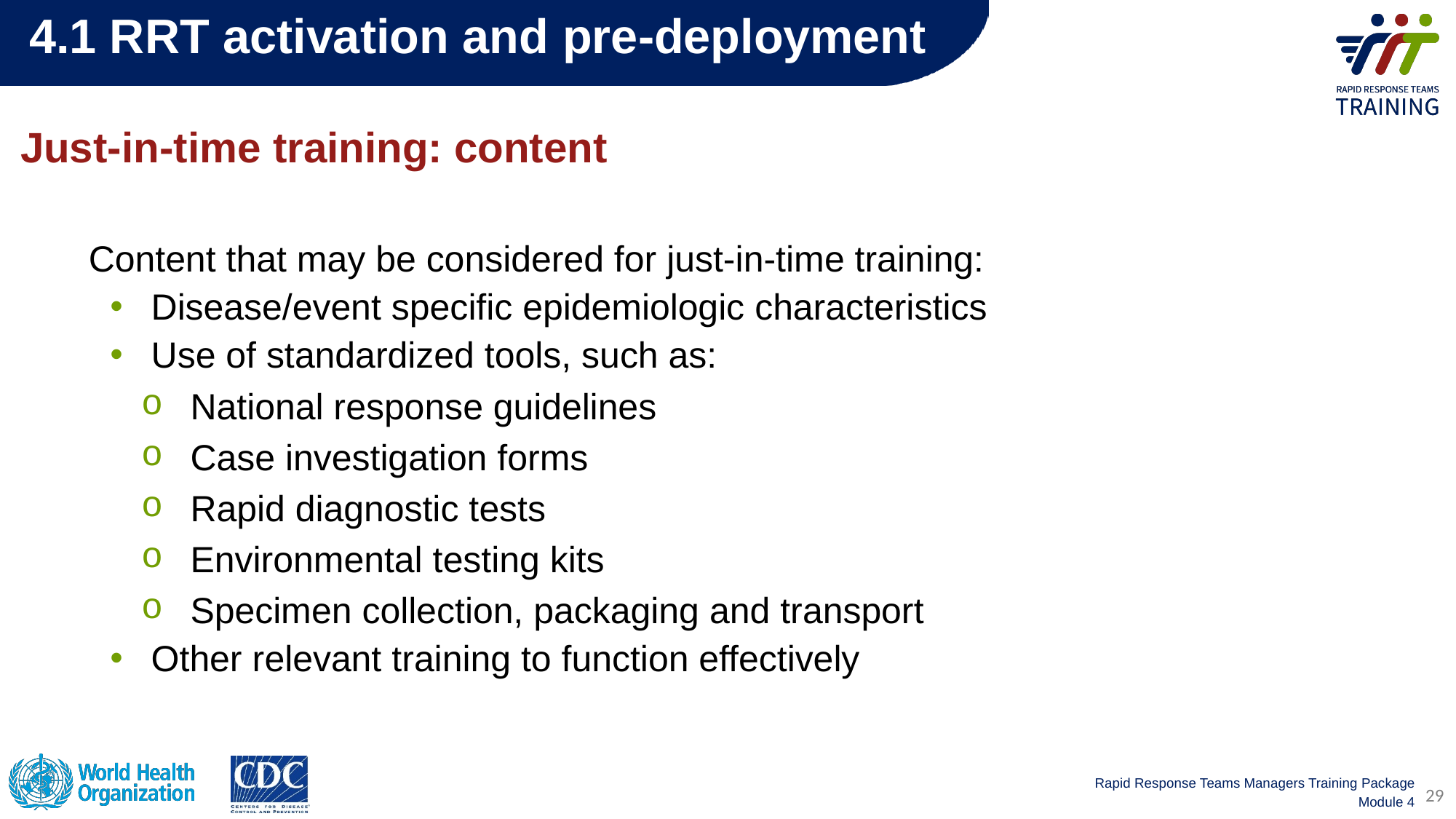

4.1 RRT activation and pre-deployment
# Just-in-time training: content
Content that may be considered for just-in-time training:
Disease/event specific epidemiologic characteristics
Use of standardized tools, such as:
National response guidelines
Case investigation forms
Rapid diagnostic tests
Environmental testing kits
Specimen collection, packaging and transport
Other relevant training to function effectively
29